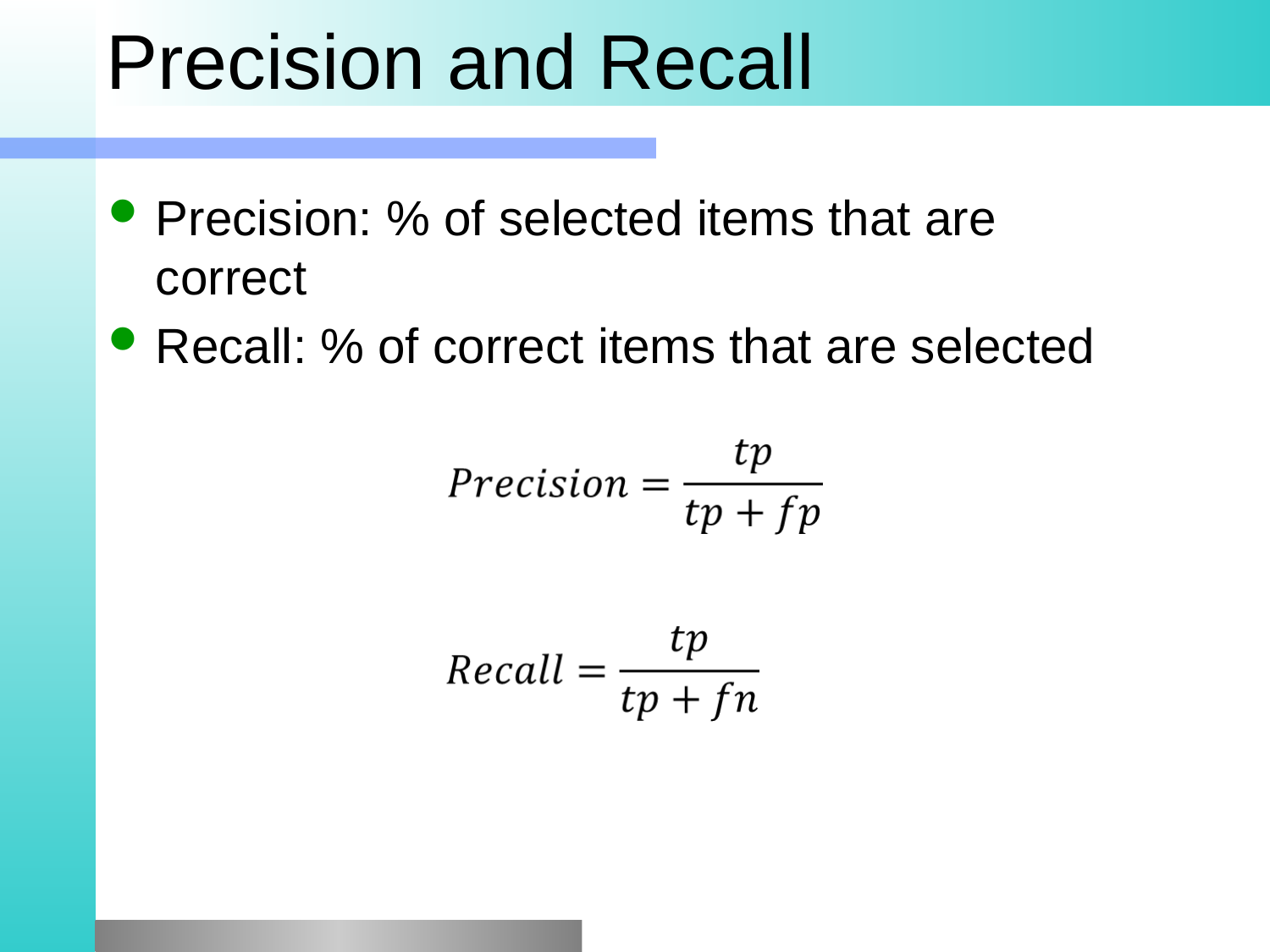

# Precision and Recall
Precision: % of selected items that are correct
Recall: % of correct items that are selected